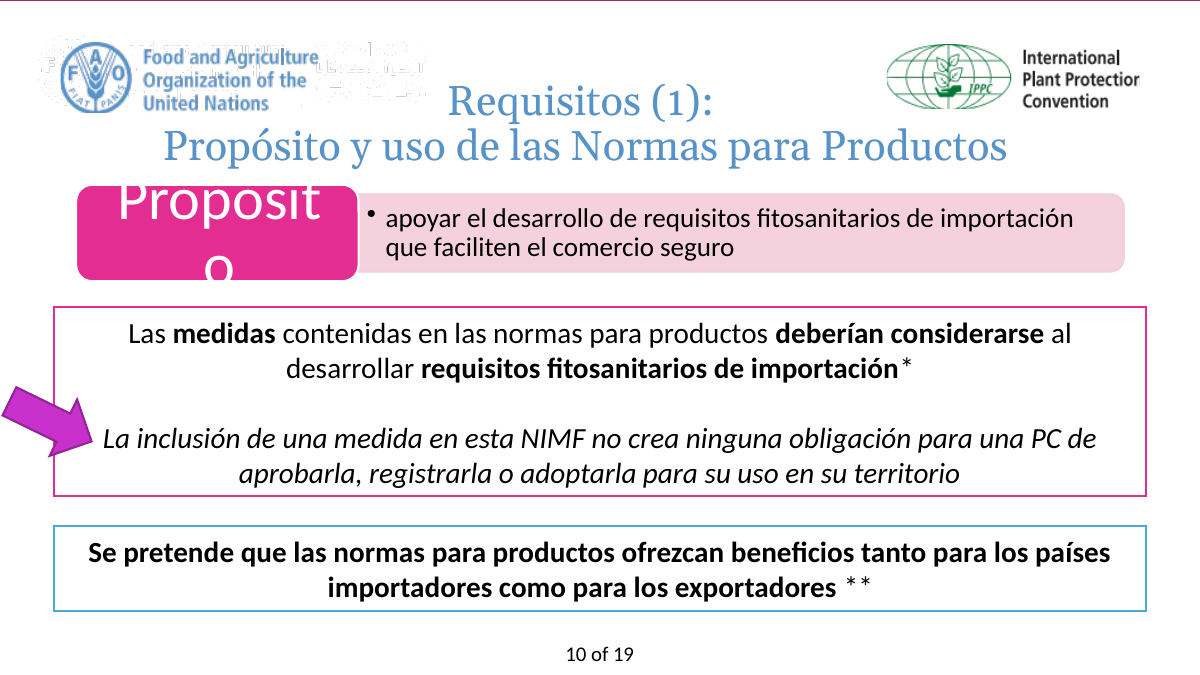

# Requisitos (1): Propósito y uso de las Normas para Productos
apoyar el desarrollo de requisitos fitosanitarios de importación que faciliten el comercio seguro
Propósito
Las medidas contenidas en las normas para productos deberían considerarse al desarrollar requisitos fitosanitarios de importación*

La inclusión de una medida en esta NIMF no crea ninguna obligación para una PC de aprobarla, registrarla o adoptarla para su uso en su territorio

Se pretende que las normas para productos ofrezcan beneficios tanto para los países importadores como para los exportadores **
10 of 19